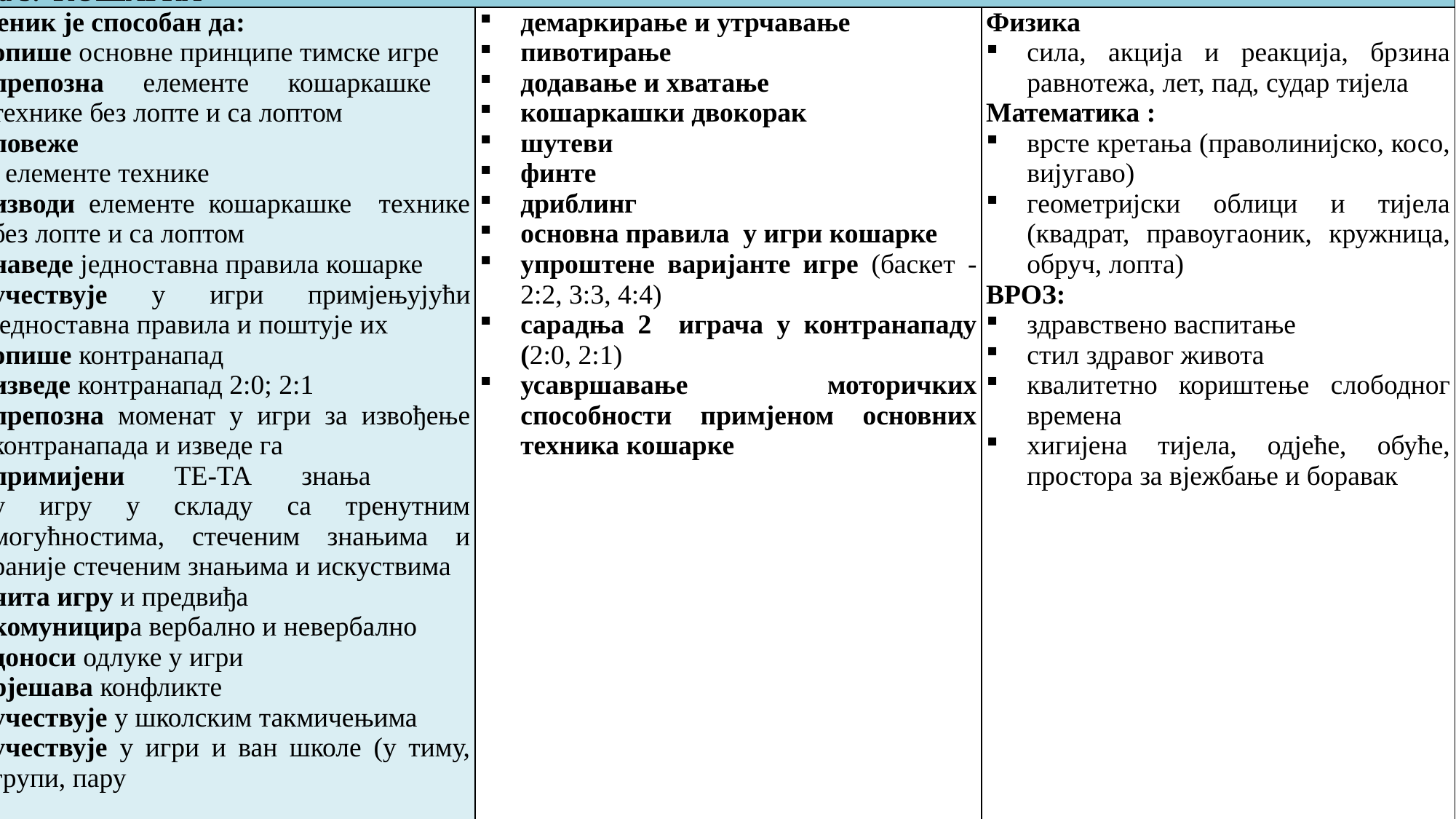

| Тема 5. KОШАРКА |  |  |
| --- | --- | --- |
| Ученик је способан да: опише основне принципе тимске игре препозна елементе кошаркашке технике без лопте и са лоптом повеже елементе технике изводи елементе кошаркашке технике без лопте и са лоптом наведе једноставна правила кошарке учествује у игри примјењујући једноставна правила и поштује их опише контранапад изведе контранапад 2:0; 2:1 препозна моменат у игри за извођење контранапада и изведе га примијени ТЕ-ТА знања у игру у складу са тренутним могућностима, стеченим знањима и раније стеченим знањима и искуствима чита игру и предвиђа комуницира вербално и невербално доноси одлуке у игри рјешава конфликте учествује у школским такмичењима учествује у игри и ван школе (у тиму, групи, пару | демаркирање и утрчавање пивотирање додавање и хватање кошаркашки двокорак шутеви финте дриблинг основна правила у игри кошарке упроштене варијанте игре (баскет - 2:2, 3:3, 4:4) сарадња 2 играча у контранападу (2:0, 2:1) усавршавање моторичких способности примјеном основних техника кошарке | Физика сила, акција и реакција, брзина равнотежа, лет, пад, судар тијела Математика : врсте кретања (праволинијско, косо, вијугаво) геометријски облици и тијела (квадрат, правоугаоник, кружница, обруч, лопта) ВРОЗ: здравствено васпитање стил здравог живота квалитетно кориштење слободног времена хигијена тијела, одјеће, обуће, простора за вјежбање и боравак |